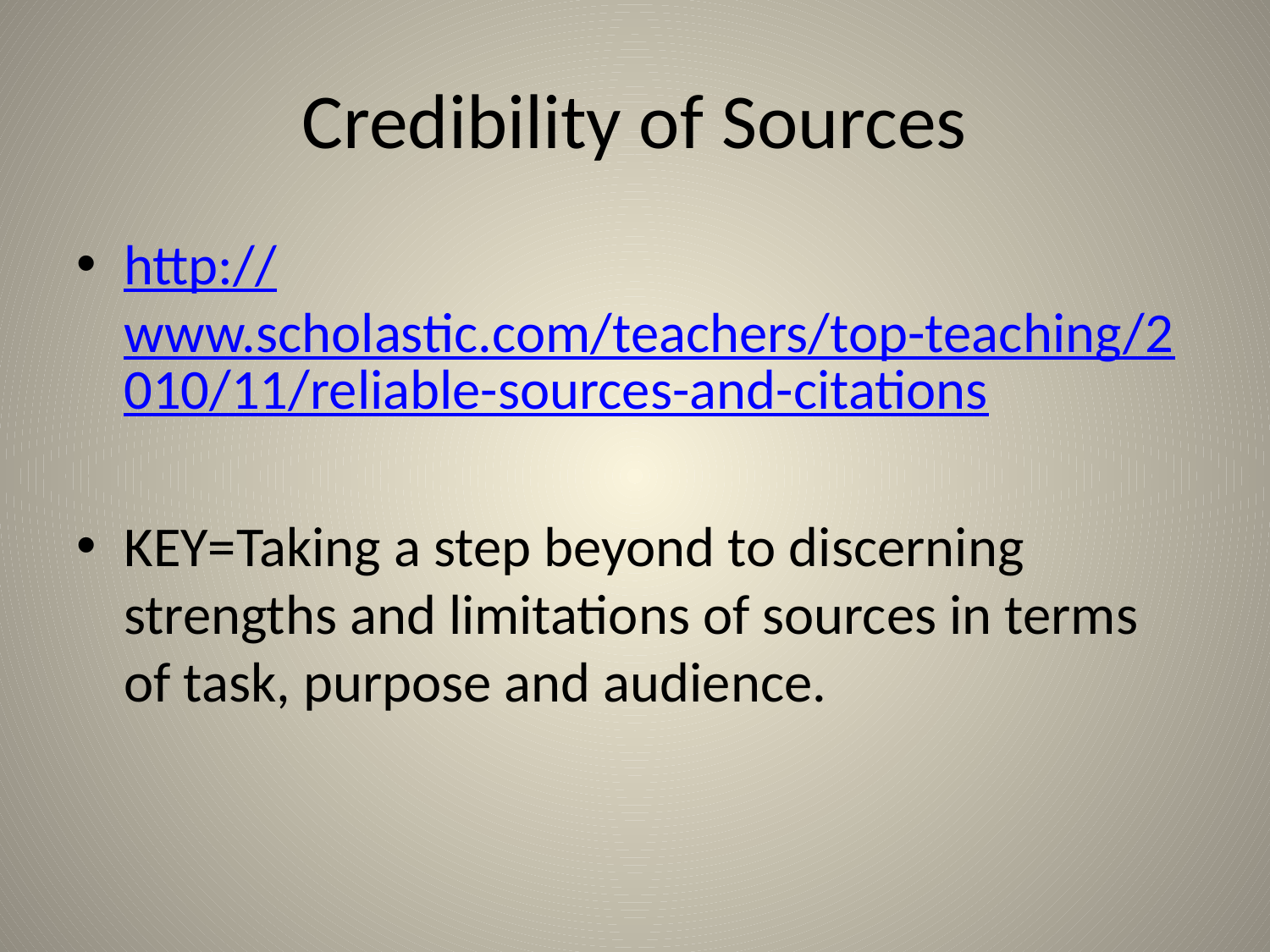

# Credibility of Sources
http://www.scholastic.com/teachers/top-teaching/2010/11/reliable-sources-and-citations

KEY=Taking a step beyond to discerning strengths and limitations of sources in terms of task, purpose and audience.